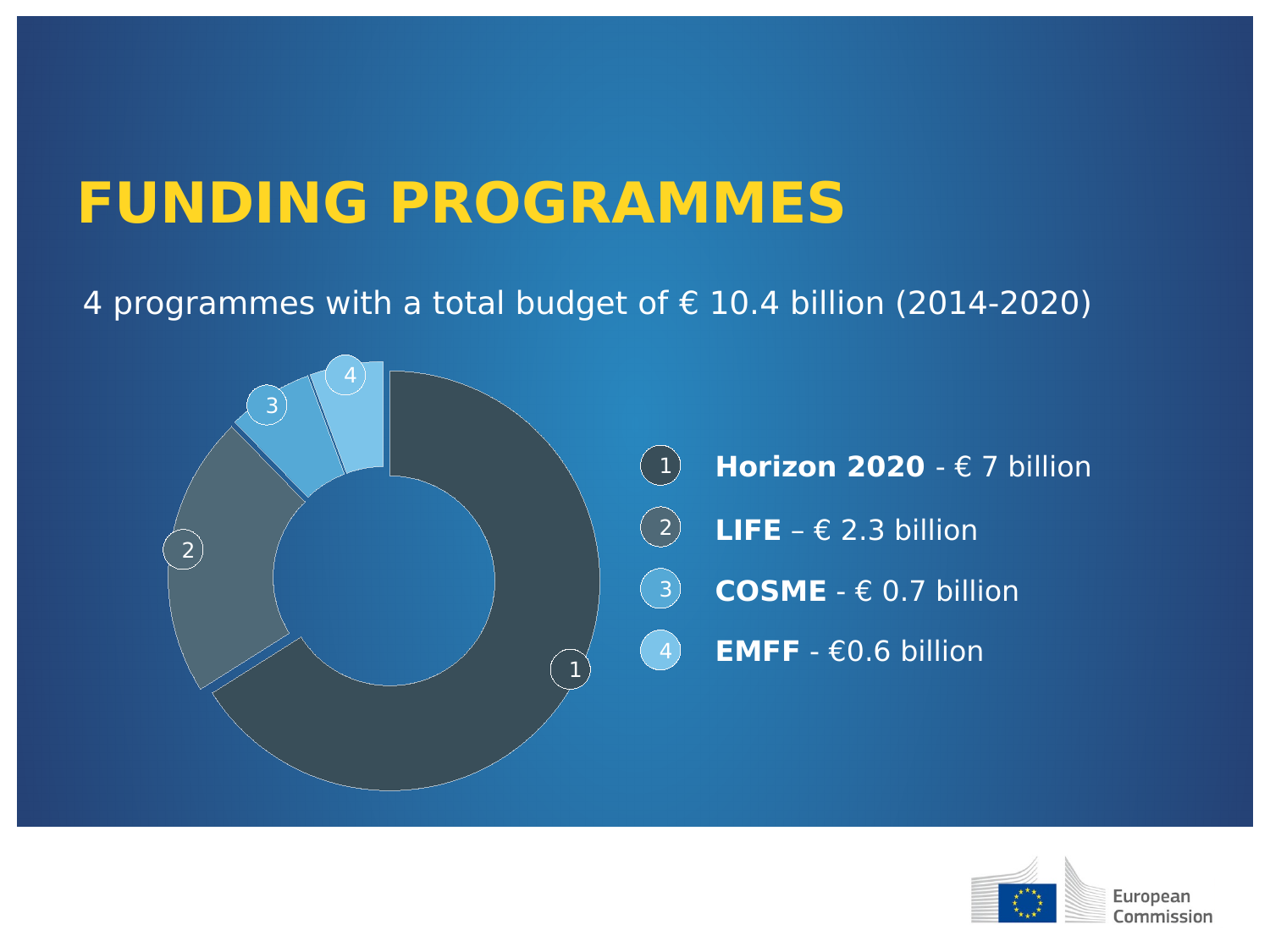

# FUNDING PROGRAMMES

4 programmes with a total budget of € 10.4 billion (2014-2020)

### Chart

| Category | Billion EUR. |
|---|---|
| Horizon 2020 | 7000000000.0 |
| LIFE | 2300000000.0 |
| COSME | 700000000.0 |
| EMFF | 600000000.0 |
4
3
2
1
Horizon 2020 - € 7 billion
1
LIFE – € 2.3 billion
2
COSME - € 0.7 billion
3
EMFF - €0.6 billion
4